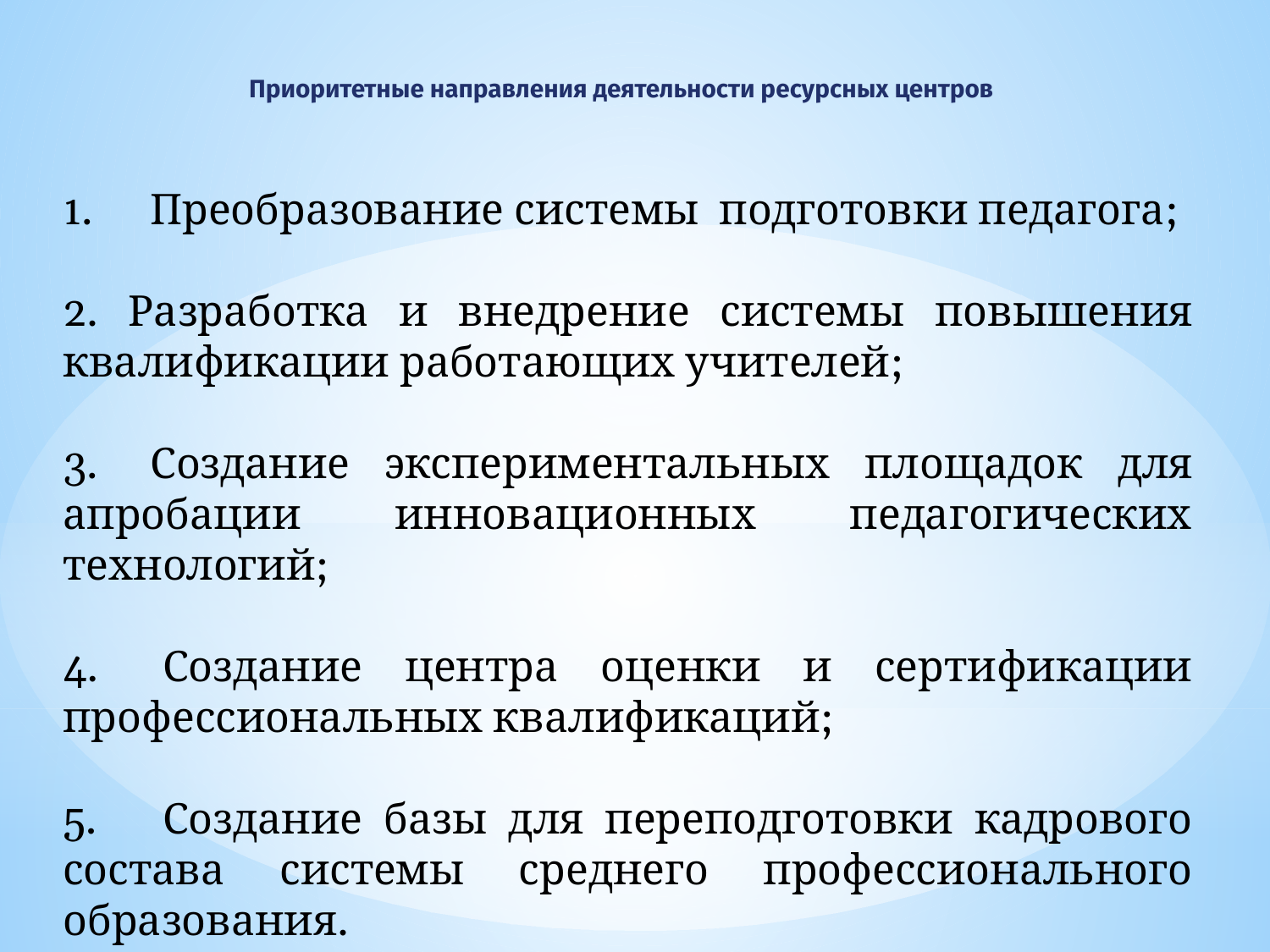

# Приоритетные направления деятельности ресурсных центров
1.	Преобразование системы  подготовки педагога;

2. Разработка и внедрение системы повышения квалификации работающих учителей;

3.	Создание экспериментальных площадок для апробации инновационных педагогических технологий;

4.	Создание центра оценки и сертификации профессиональных квалификаций;

5.	Создание базы для переподготовки кадрового состава системы среднего профессионального образования.